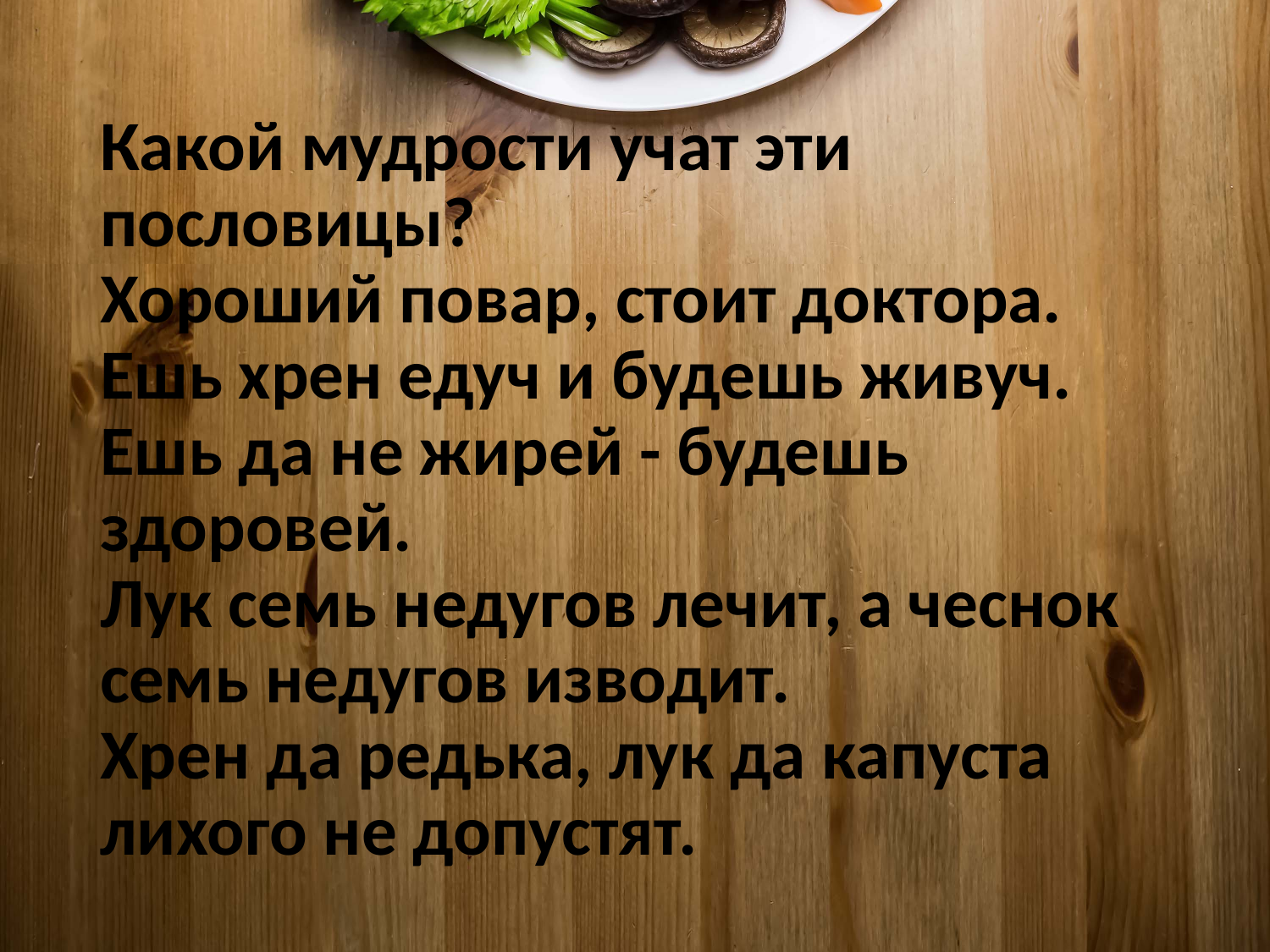

# Какой мудрости учат эти пословицы? Хороший повар, стоит доктора. Ешь хрен едуч и будешь живуч. Ешь да не жирей - будешь здоровей. Лук семь недугов лечит, а чеснок семь недугов изводит. Хрен да редька, лук да капуста лихого не допустят.